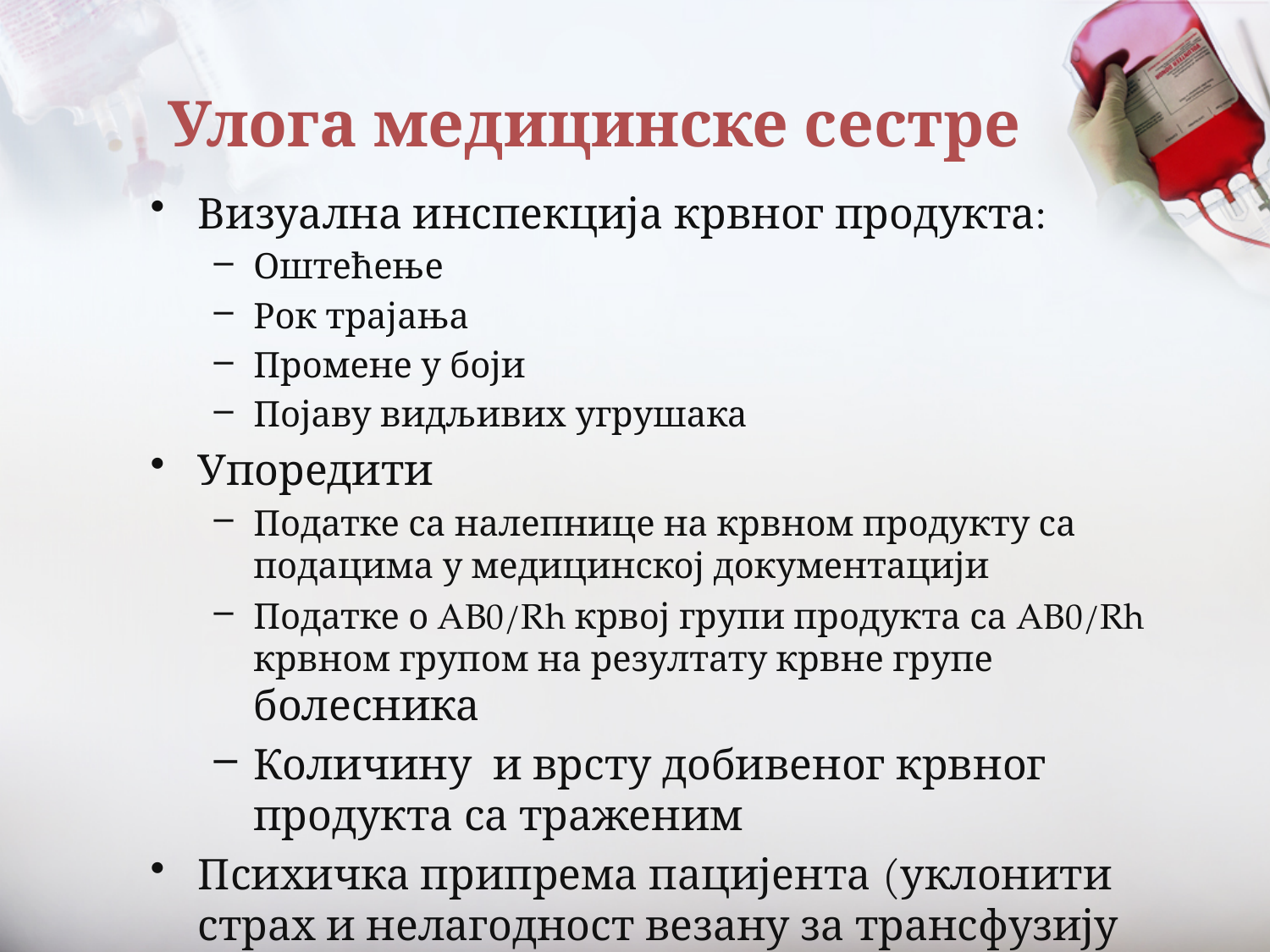

# Улога медицинске сестре
Визуална инспекција крвног продукта:
Оштећење
Рок трајања
Промене у боји
Појаву видљивих угрушака
Упоредити
Податке са налепнице на крвном продукту са подацима у медицинској документацији
Податке о AB0/Rh крвој групи продукта са AB0/Rh крвном групом на резултату крвне групе болесника
Количину  и врсту добивеног крвног продукта са траженим
Психичка припрема пацијента (уклонити страх и нелагодност везану за трансфузију